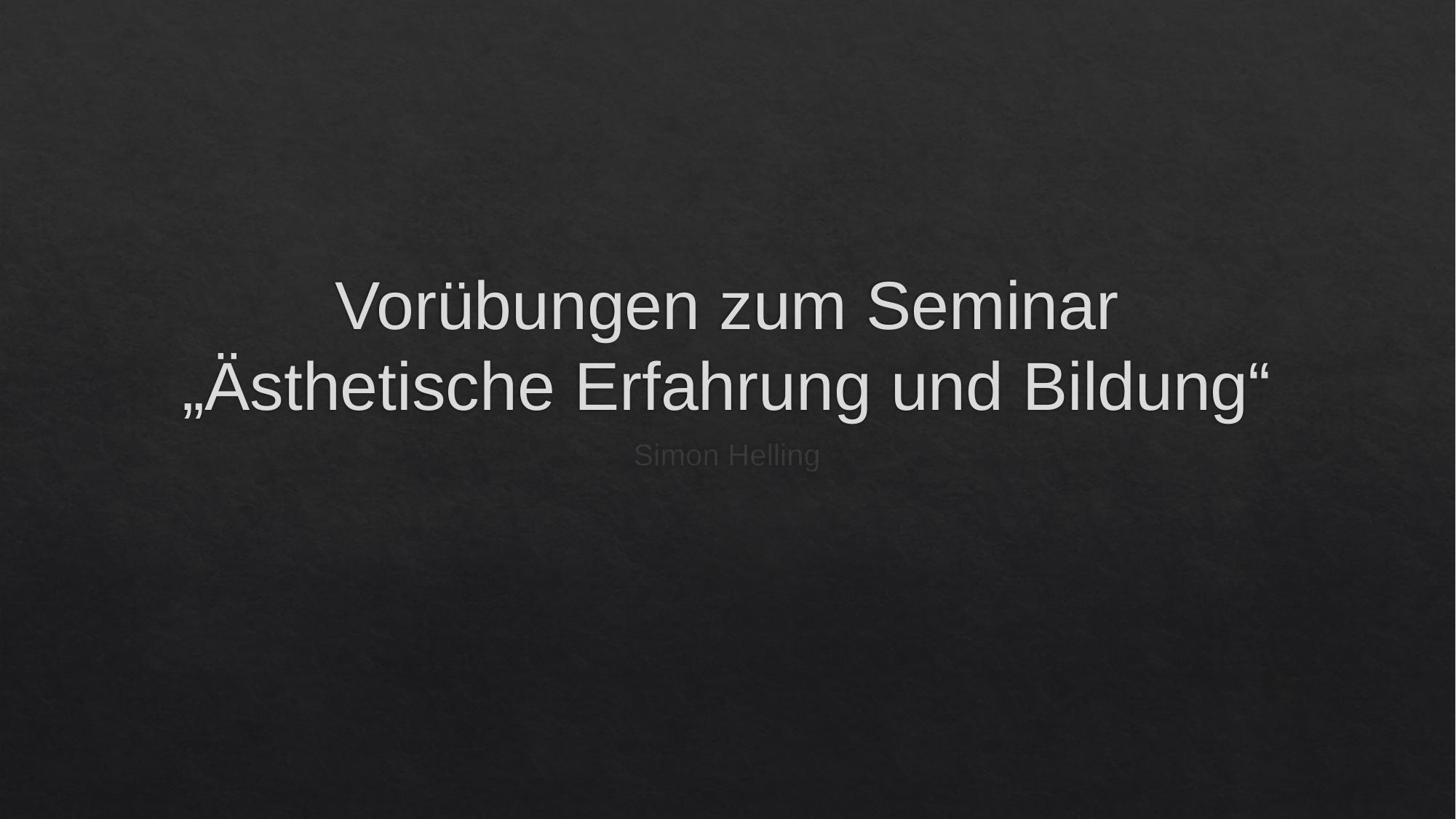

# Vorübungen zum Seminar „Ästhetische Erfahrung und Bildung“
Simon Helling